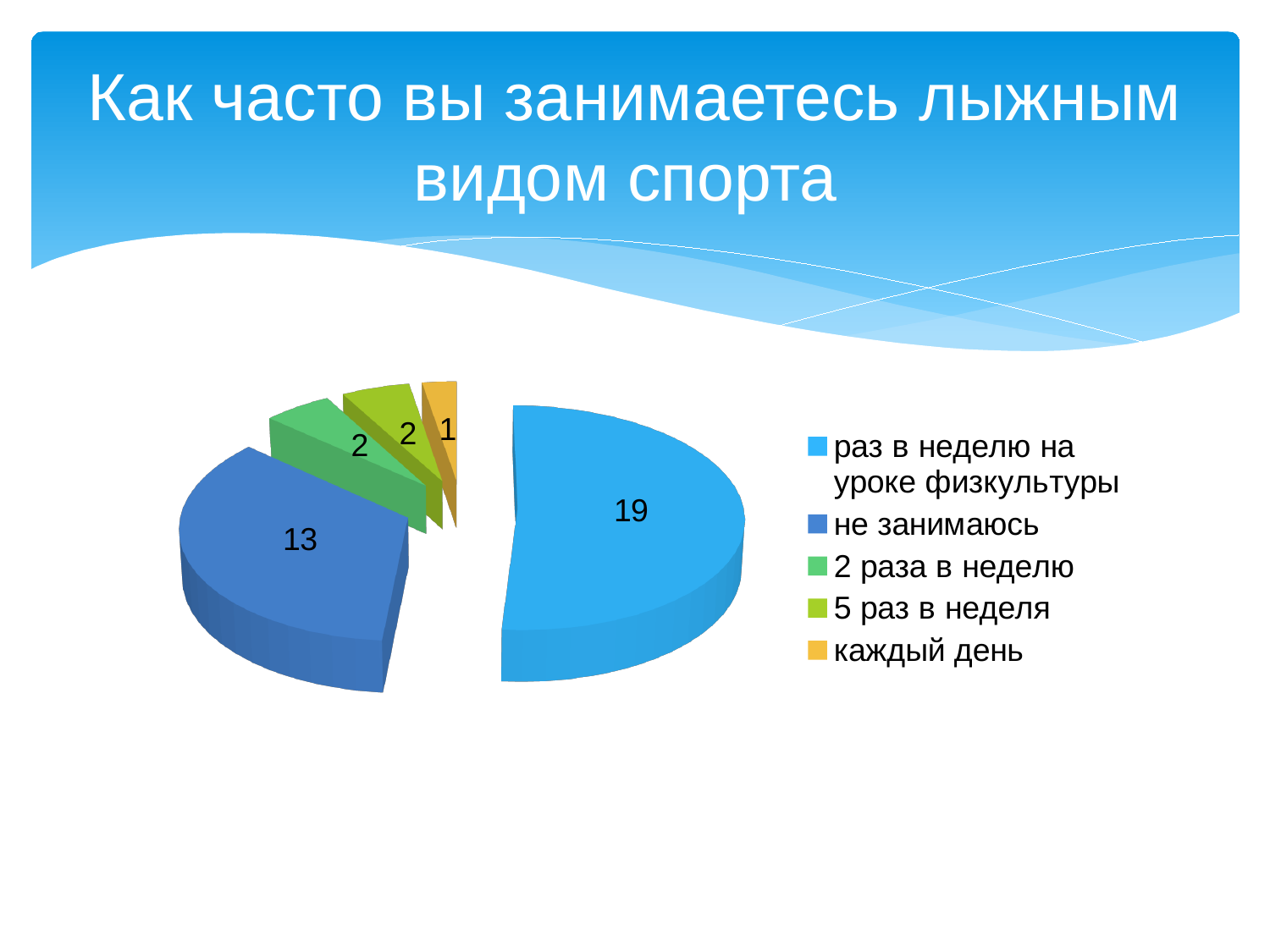

# Как часто вы занимаетесь лыжным видом спорта

[unsupported chart]